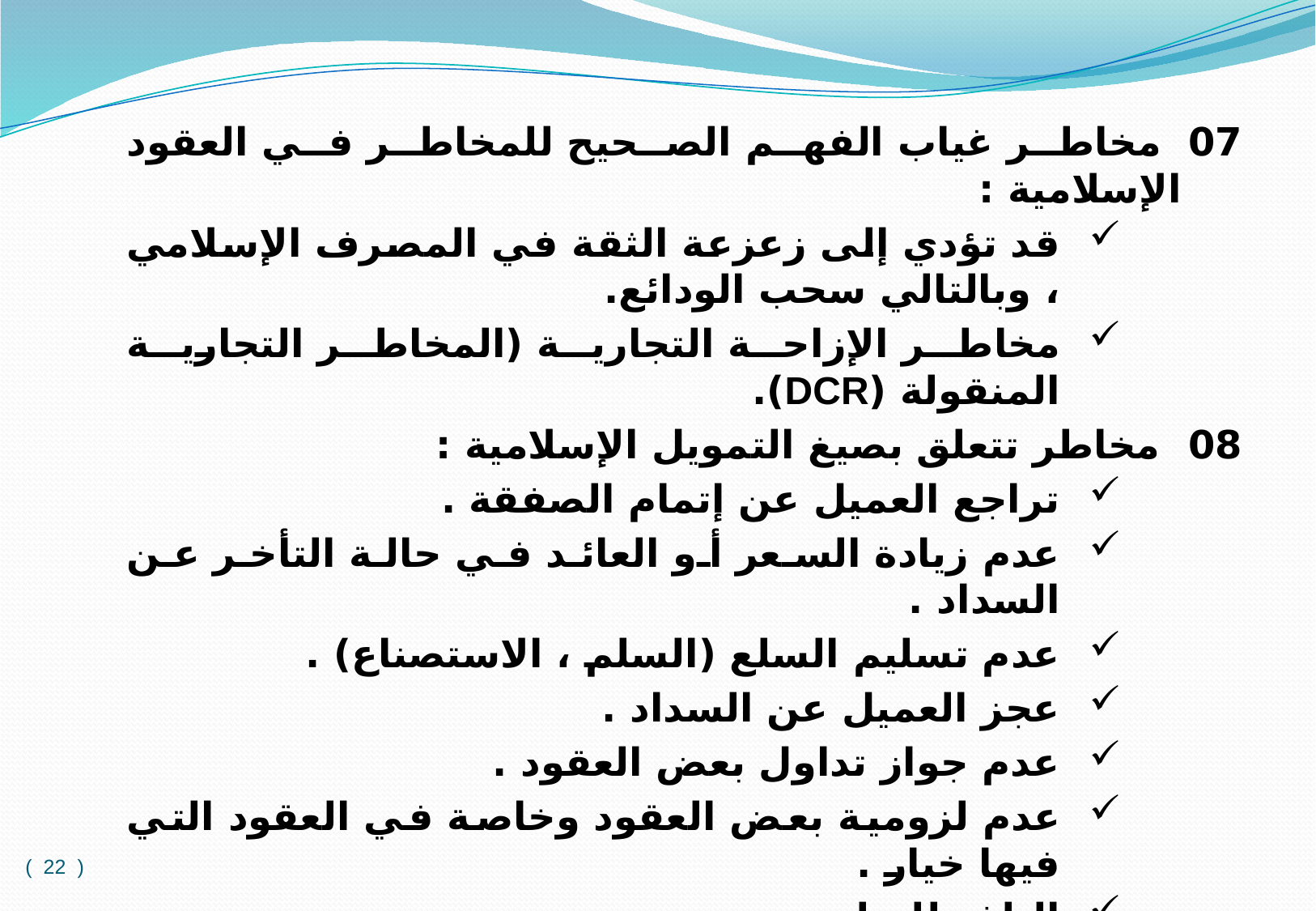

07  مخاطر غياب الفهم الصحيح للمخاطر في العقود الإسلامية :
قد تؤدي إلى زعزعة الثقة في المصرف الإسلامي ، وبالتالي سحب الودائع.
مخاطر الإزاحة التجارية (المخاطر التجارية المنقولة (DCR).
08  مخاطر تتعلق بصيغ التمويل الإسلامية :
تراجع العميل عن إتمام الصفقة .
عدم زيادة السعر أو العائد في حالة التأخر عن السداد .
عدم تسليم السلع (السلم ، الاستصناع) .
عجز العميل عن السداد .
عدم جواز تداول بعض العقود .
عدم لزومية بعض العقود وخاصة في العقود التي فيها خيار .
التلف للسلع .
ضمان العيب الخفي  .
(  22  )